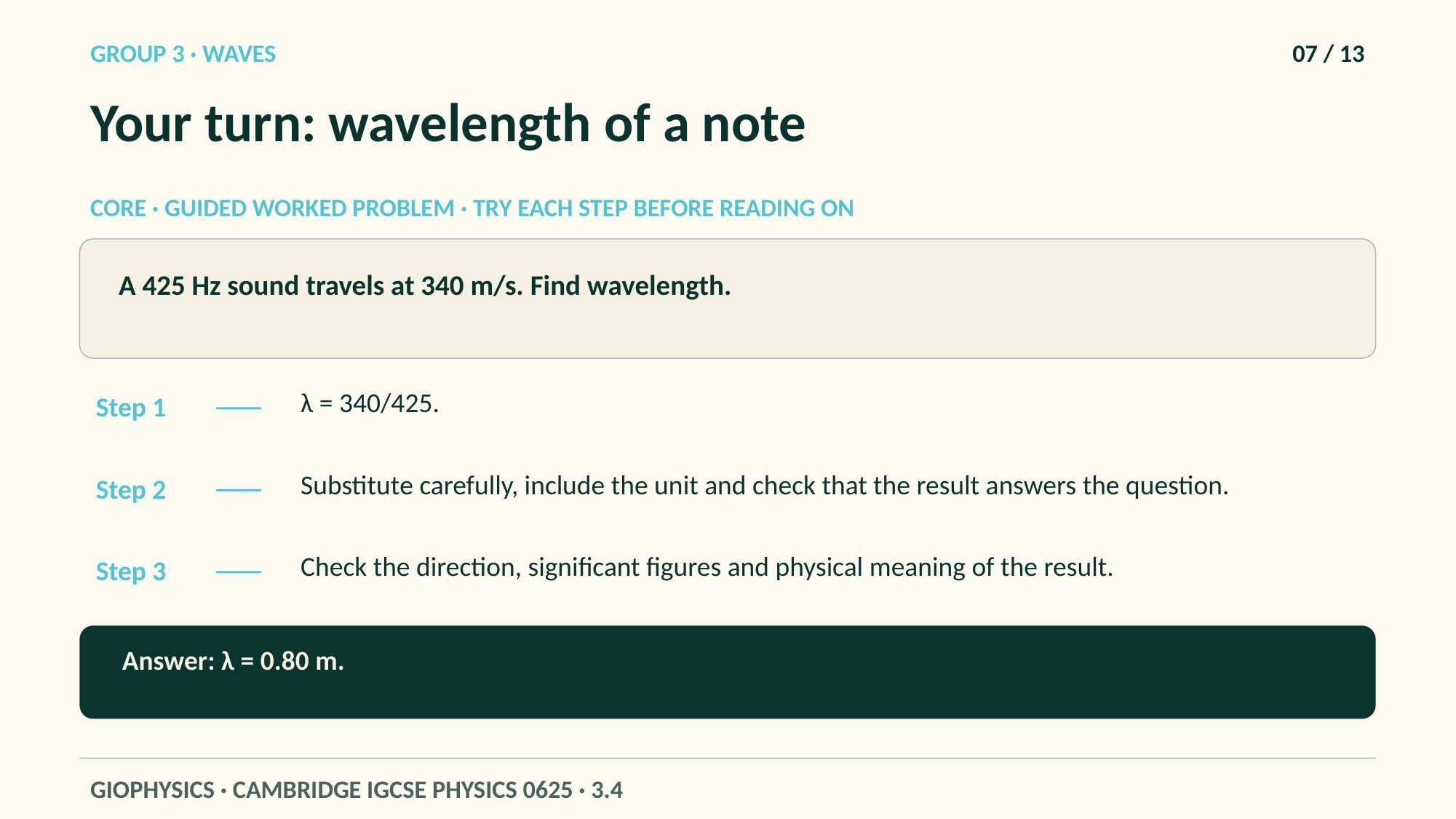

GROUP 3 · WAVES
07 / 13
Your turn: wavelength of a note
CORE · GUIDED WORKED PROBLEM · TRY EACH STEP BEFORE READING ON

A 425 Hz sound travels at 340 m/s. Find wavelength.
λ = 340/425.
Step 1

Substitute carefully, include the unit and check that the result answers the question.
Step 2

Check the direction, significant figures and physical meaning of the result.
Step 3

Answer: λ = 0.80 m.

GIOPHYSICS · CAMBRIDGE IGCSE PHYSICS 0625 · 3.4